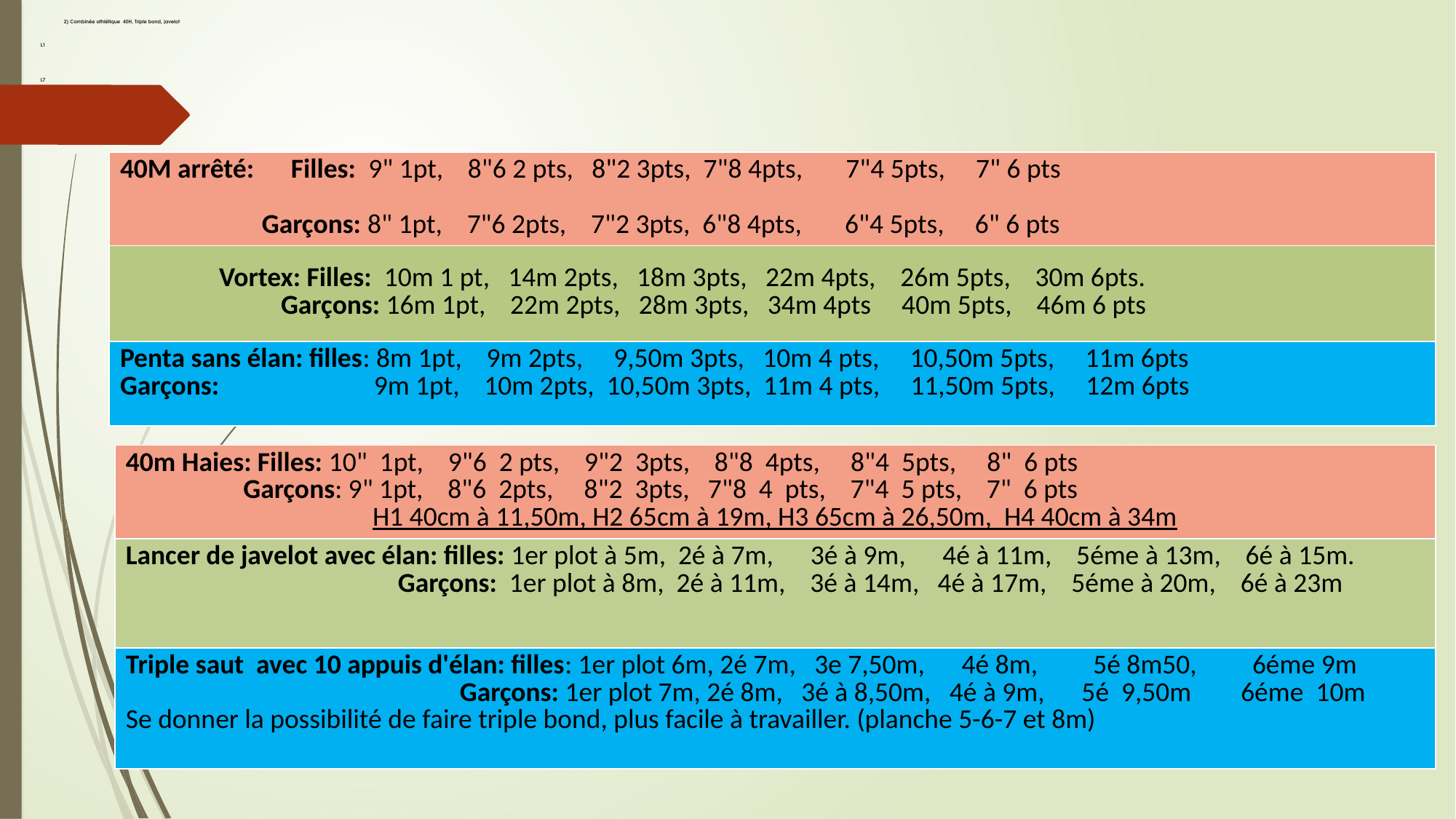

# 2) Combinée athlétique  40H, Triple bond, javelot L1 L7
| 40M arrêté: Filles: 9" 1pt, 8"6 2 pts, 8"2 3pts, 7"8 4pts, 7"4 5pts, 7" 6 pts Garçons: 8" 1pt, 7"6 2pts, 7"2 3pts, 6"8 4pts, 6"4 5pts, 6" 6 pts |
| --- |
| Vortex: Filles: 10m 1 pt, 14m 2pts, 18m 3pts, 22m 4pts, 26m 5pts, 30m 6pts. Garçons: 16m 1pt, 22m 2pts, 28m 3pts, 34m 4pts 40m 5pts, 46m 6 pts |
| Penta sans élan: filles: 8m 1pt, 9m 2pts, 9,50m 3pts, 10m 4 pts, 10,50m 5pts, 11m 6pts Garçons: 9m 1pt, 10m 2pts, 10,50m 3pts, 11m 4 pts, 11,50m 5pts, 12m 6pts |
| 40m Haies: Filles: 10" 1pt, 9"6 2 pts, 9"2 3pts, 8"8 4pts, 8"4 5pts, 8" 6 pts Garçons: 9" 1pt, 8"6 2pts, 8"2 3pts, 7"8 4 pts, 7"4 5 pts, 7" 6 pts H1 40cm à 11,50m, H2 65cm à 19m, H3 65cm à 26,50m, H4 40cm à 34m |
| --- |
| Lancer de javelot avec élan: filles: 1er plot à 5m, 2é à 7m, 3é à 9m, 4é à 11m, 5éme à 13m, 6é à 15m. Garçons: 1er plot à 8m, 2é à 11m, 3é à 14m, 4é à 17m, 5éme à 20m, 6é à 23m |
| Triple saut avec 10 appuis d'élan: filles: 1er plot 6m, 2é 7m, 3e 7,50m, 4é 8m, 5é 8m50, 6éme 9m Garçons: 1er plot 7m, 2é 8m, 3é à 8,50m, 4é à 9m, 5é 9,50m 6éme 10m Se donner la possibilité de faire triple bond, plus facile à travailler. (planche 5-6-7 et 8m) |